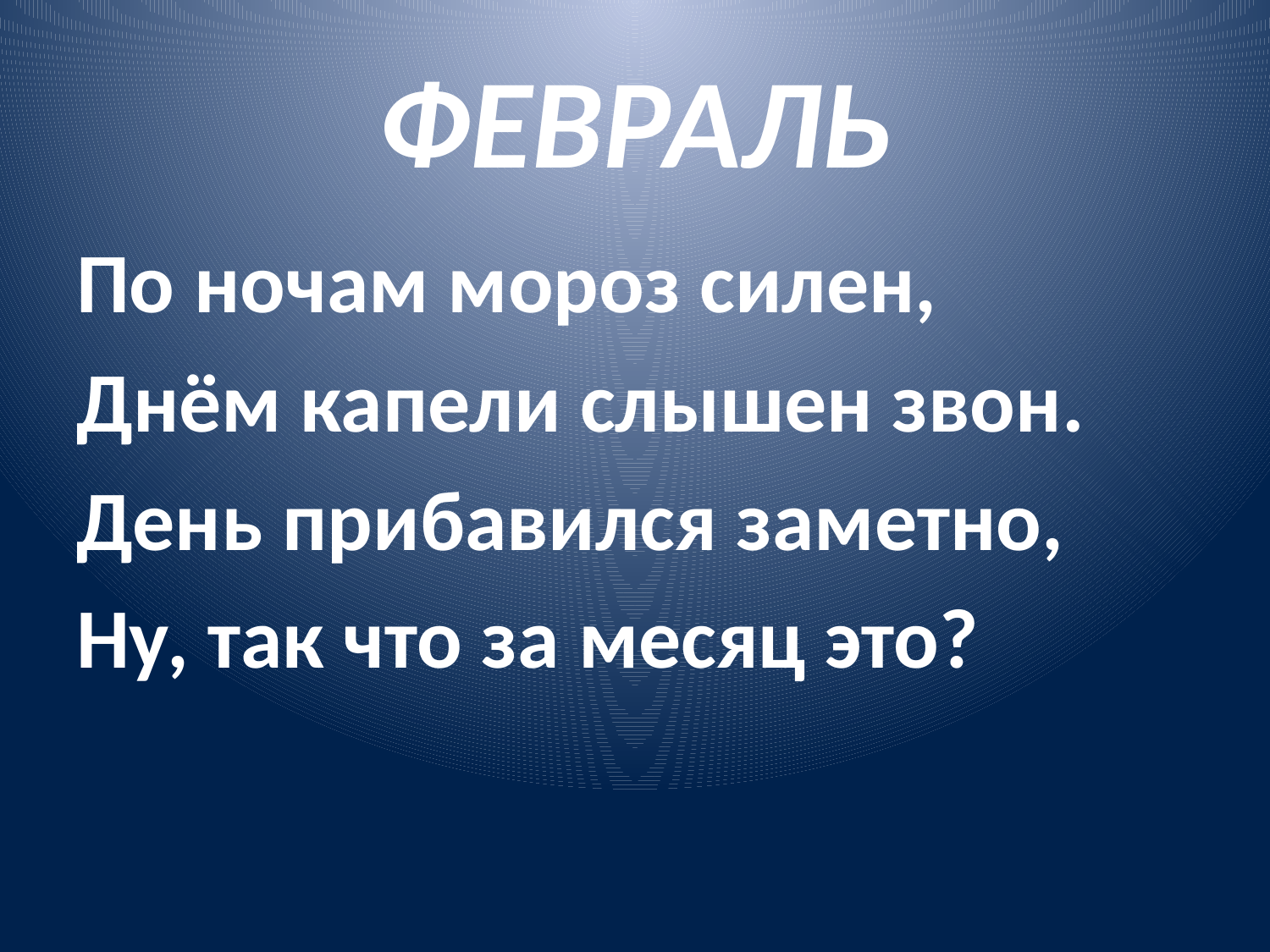

# ФЕВРАЛЬ
По ночам мороз силен,
Днём капели слышен звон.
День прибавился заметно,
Ну, так что за месяц это?